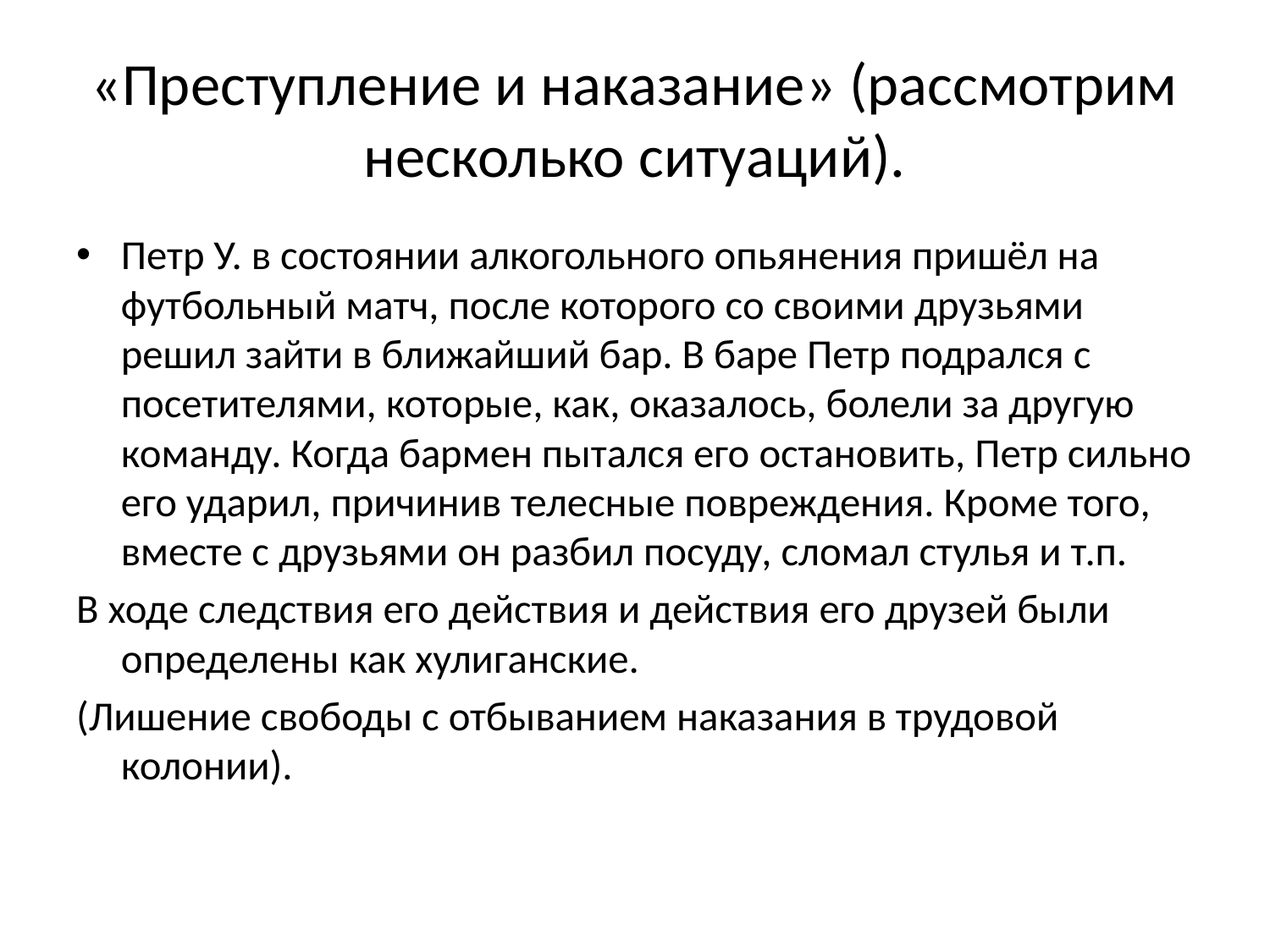

# «Преступление и наказание» (рассмотрим несколько ситуаций).
Петр У. в состоянии алкогольного опьянения пришёл на футбольный матч, после которого со своими друзьями решил зайти в ближайший бар. В баре Петр подрался с посетителями, которые, как, оказалось, болели за другую команду. Когда бармен пытался его остановить, Петр сильно его ударил, причинив телесные повреждения. Кроме того, вместе с друзьями он разбил посуду, сломал стулья и т.п.
В ходе следствия его действия и действия его друзей были определены как хулиганские.
(Лишение свободы с отбыванием наказания в трудовой колонии).